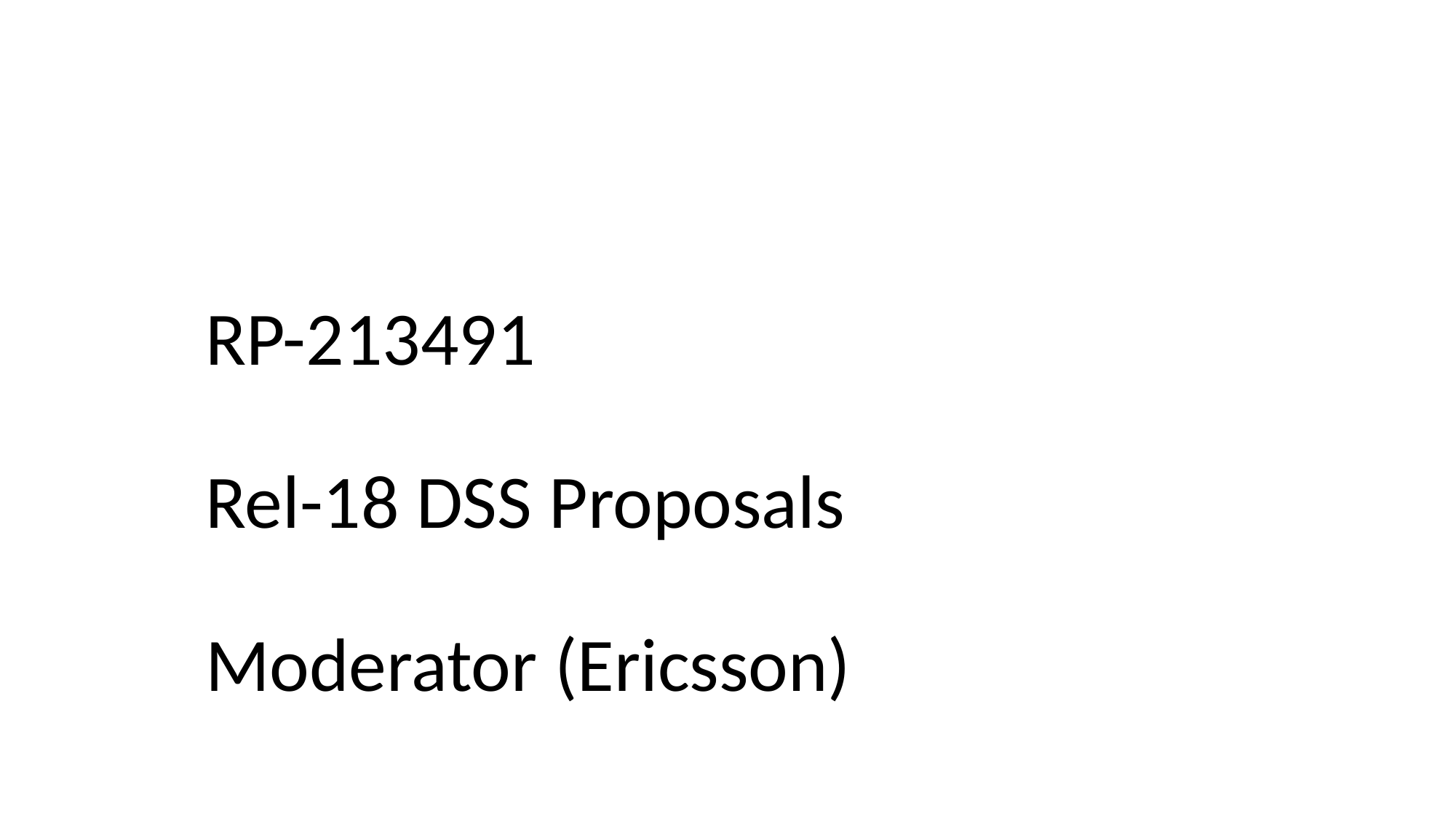

# RP-213491 Rel-18 DSS Proposals Moderator (Ericsson)